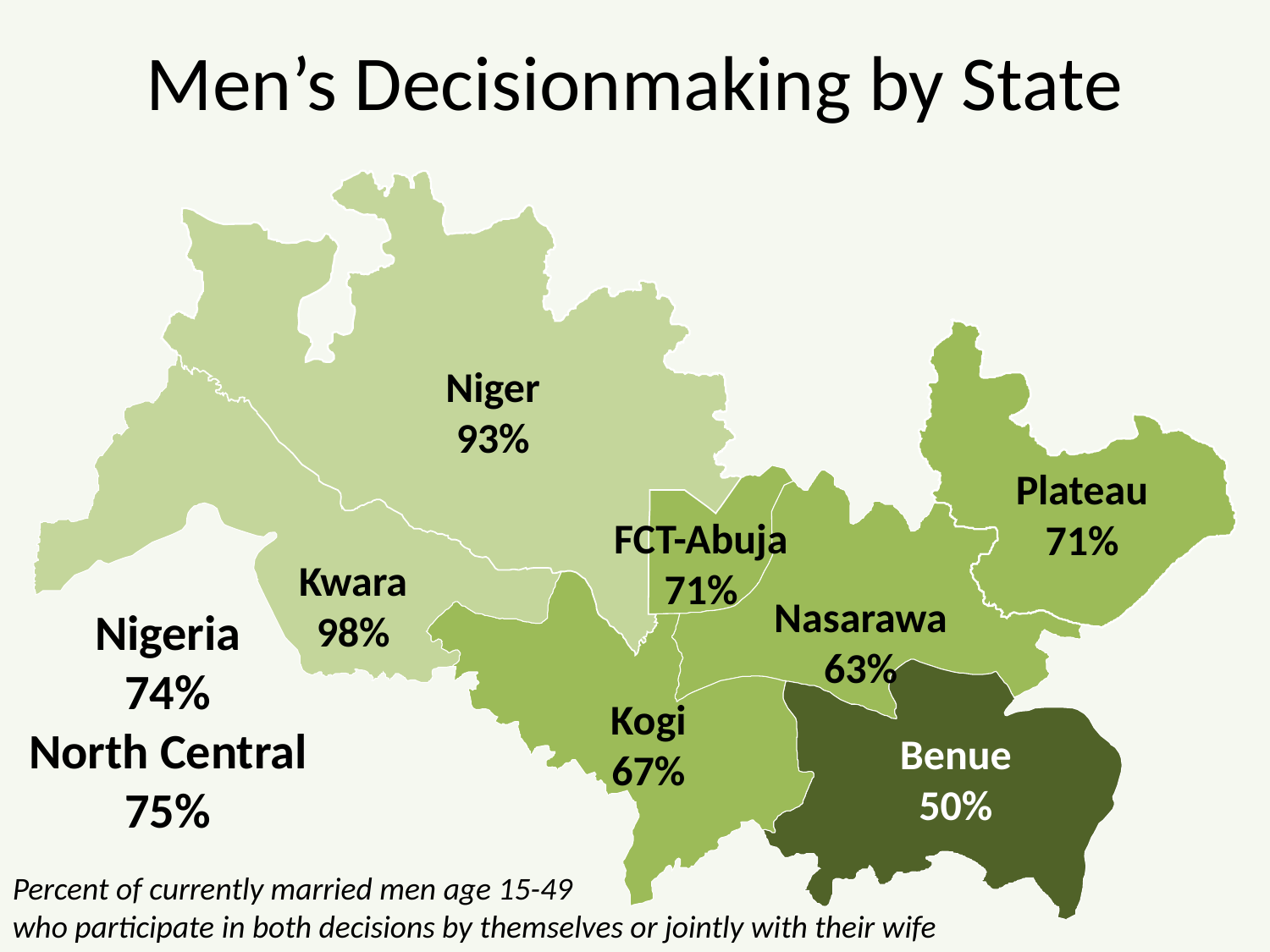

# Men’s Decisionmaking by State

Niger
93%
Plateau
71%
FCT-Abuja
71%
Kwara
98%
Nasarawa
63%
Nigeria
74%
North Central
75%
Kogi
67%
Benue
50%
Percent of currently married men age 15-49
who participate in both decisions by themselves or jointly with their wife